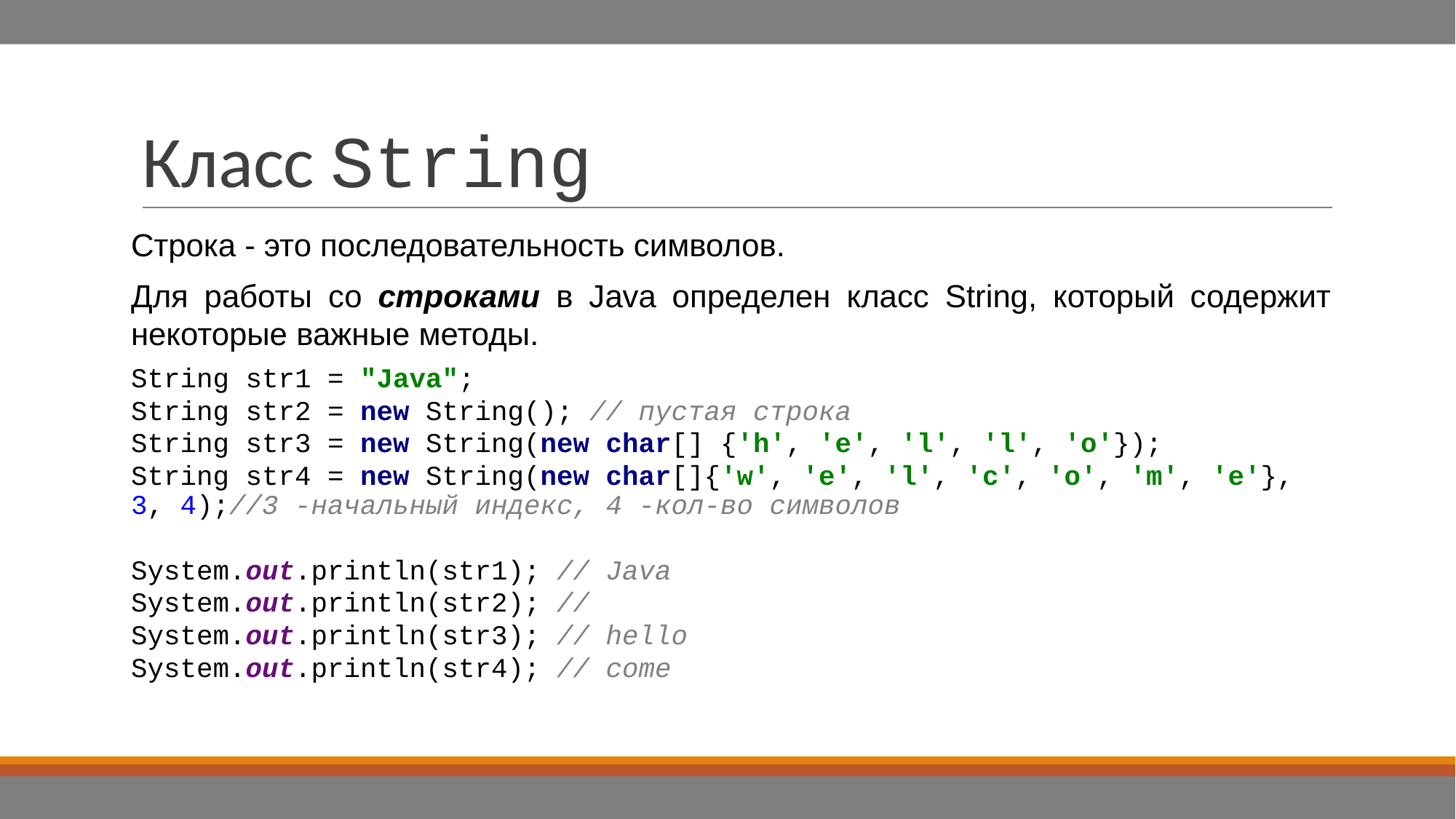

# Класс String
Строка - это последовательность символов.
Для работы со строками в Java определен класс String, который содержит некоторые важные методы.
String str1 = "Java";
String str2 = new String(); // пустая строка
String str3 = new String(new char[] {'h', 'e', 'l', 'l', 'o'});
String str4 = new String(new char[]{'w', 'e', 'l', 'c', 'o', 'm', 'e'}, 3, 4);//3 -начальный индекс, 4 -кол-во символов

System.out.println(str1); // Java
System.out.println(str2); //
System.out.println(str3); // hello
System.out.println(str4); // come